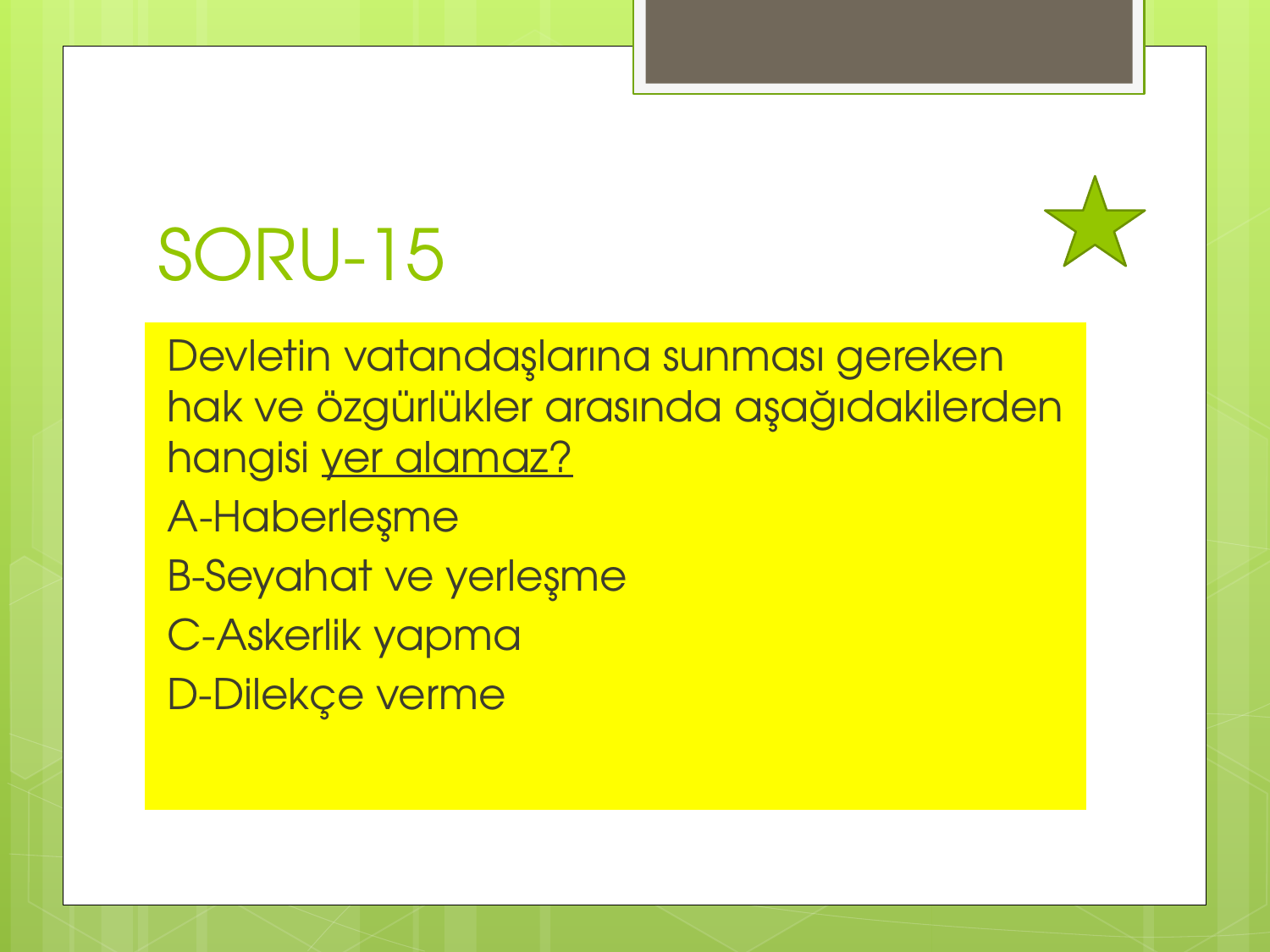

# SORU-15

Devletin vatandaşlarına sunması gereken hak ve özgürlükler arasında aşağıdakilerden hangisi yer alamaz?
A-Haberleşme
B-Seyahat ve yerleşme
C-Askerlik yapma
D-Dilekçe verme